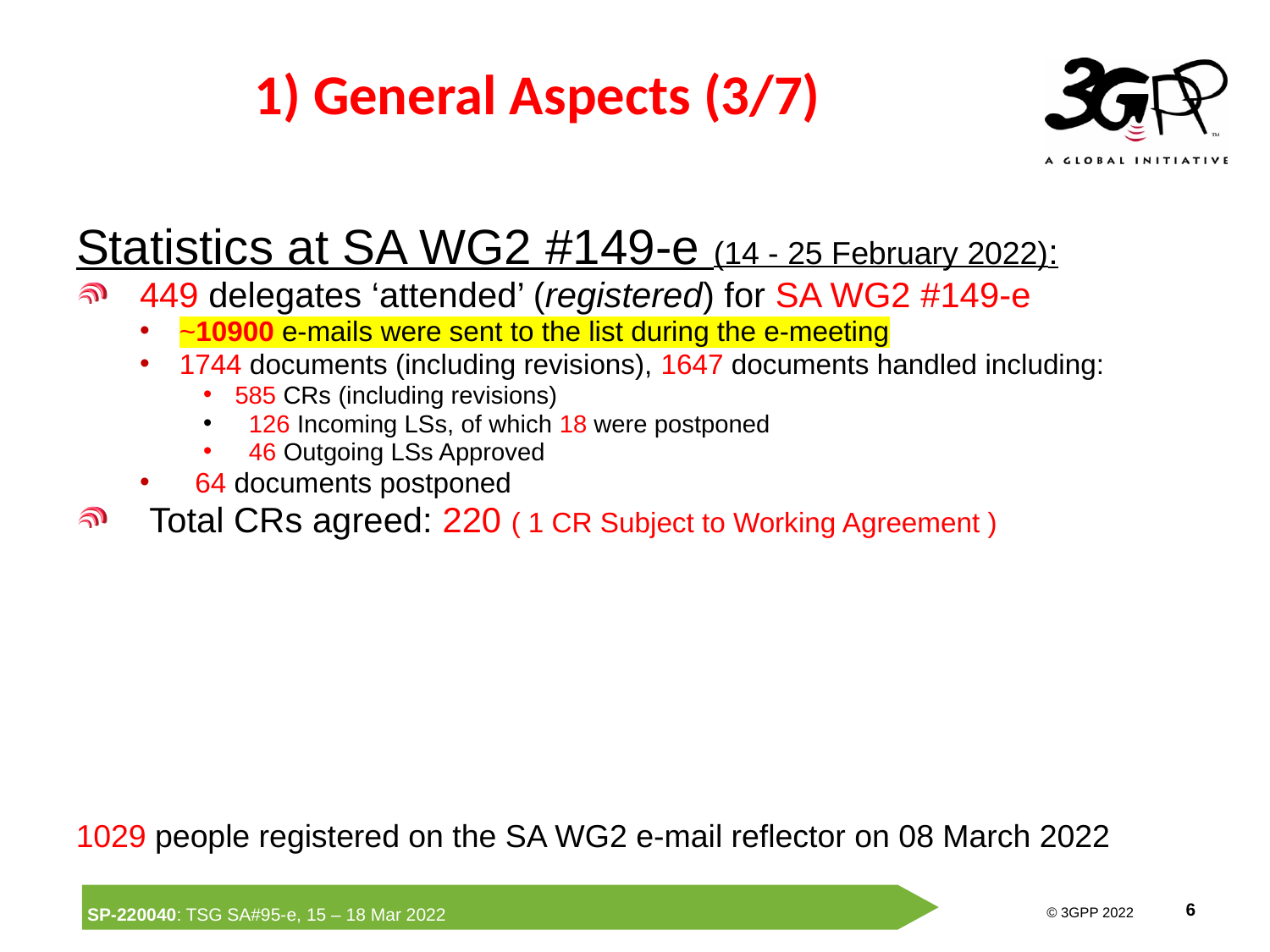

# 1) General Aspects (3/7)
Statistics at SA WG2 #149-e (14 - 25 February 2022):
449 delegates ‘attended’ (registered) for SA WG2 #149-e
~10900 e-mails were sent to the list during the e-meeting
1744 documents (including revisions), 1647 documents handled including:
585 CRs (including revisions)
  126 Incoming LSs, of which 18 were postponed
  46 Outgoing LSs Approved
  64 documents postponed
 Total CRs agreed: 220 ( 1 CR Subject to Working Agreement )

1029 people registered on the SA WG2 e-mail reflector on 08 March 2022